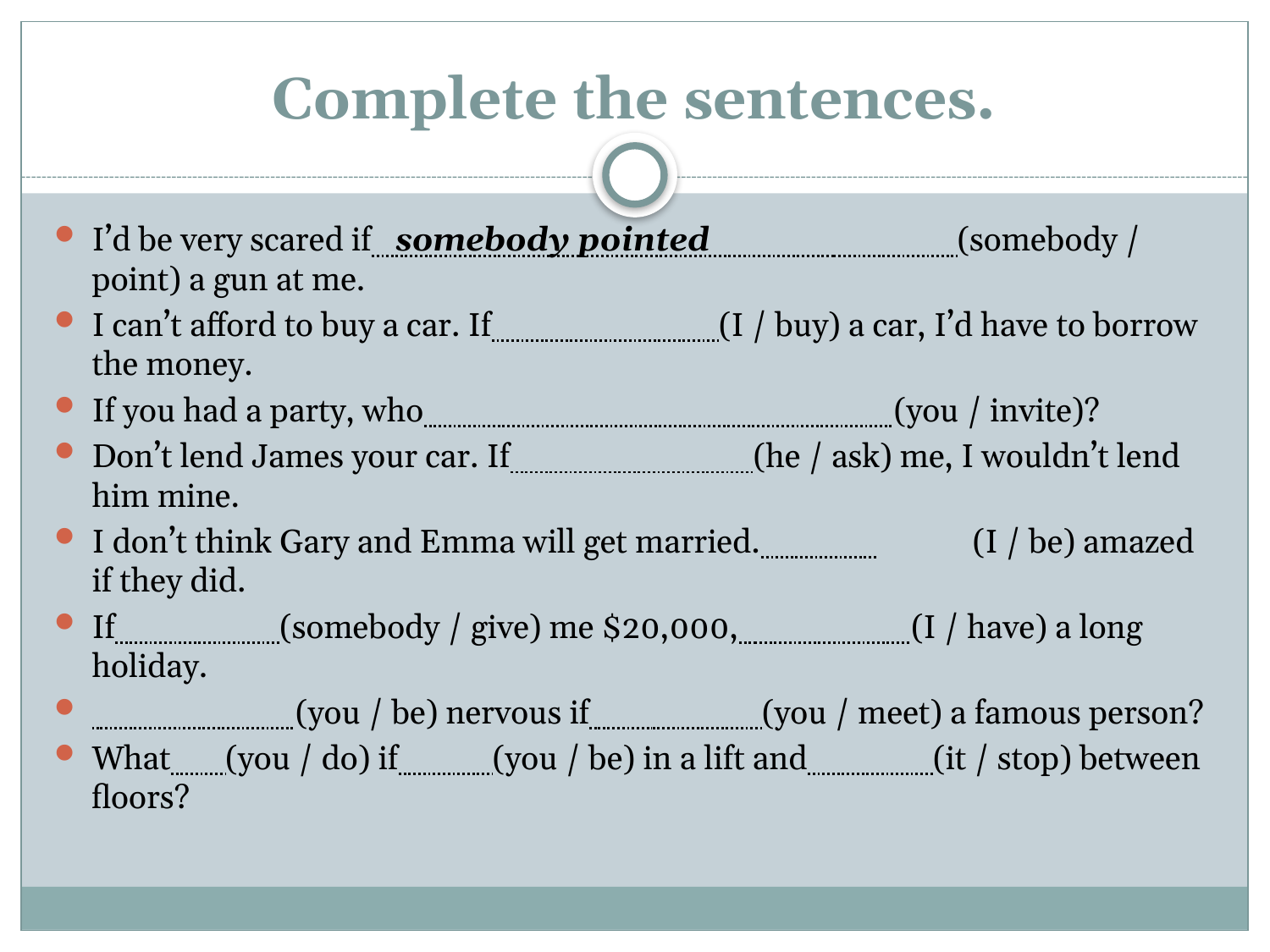

# Complete the sentences.
I’d be very scared if   somebody pointed                              (somebody / point) a gun at me.
I can’t afford to buy a car. If                             (I / buy) a car, I’d have to borrow the money.
If you had a party, who                                                            (you / invite)?
Don’t lend James your car. If                               (he / ask) me, I wouldn’t lend him mine.
I don’t think Gary and Emma will get married.                           (I / be) amazed if they did.
If                     (somebody / give) me $20,000,                      (I / have) a long holiday.
                          (you / be) nervous if                      (you / meet) a famous person?
What       (you / do) if            (you / be) in a lift and                (it / stop) between floors?